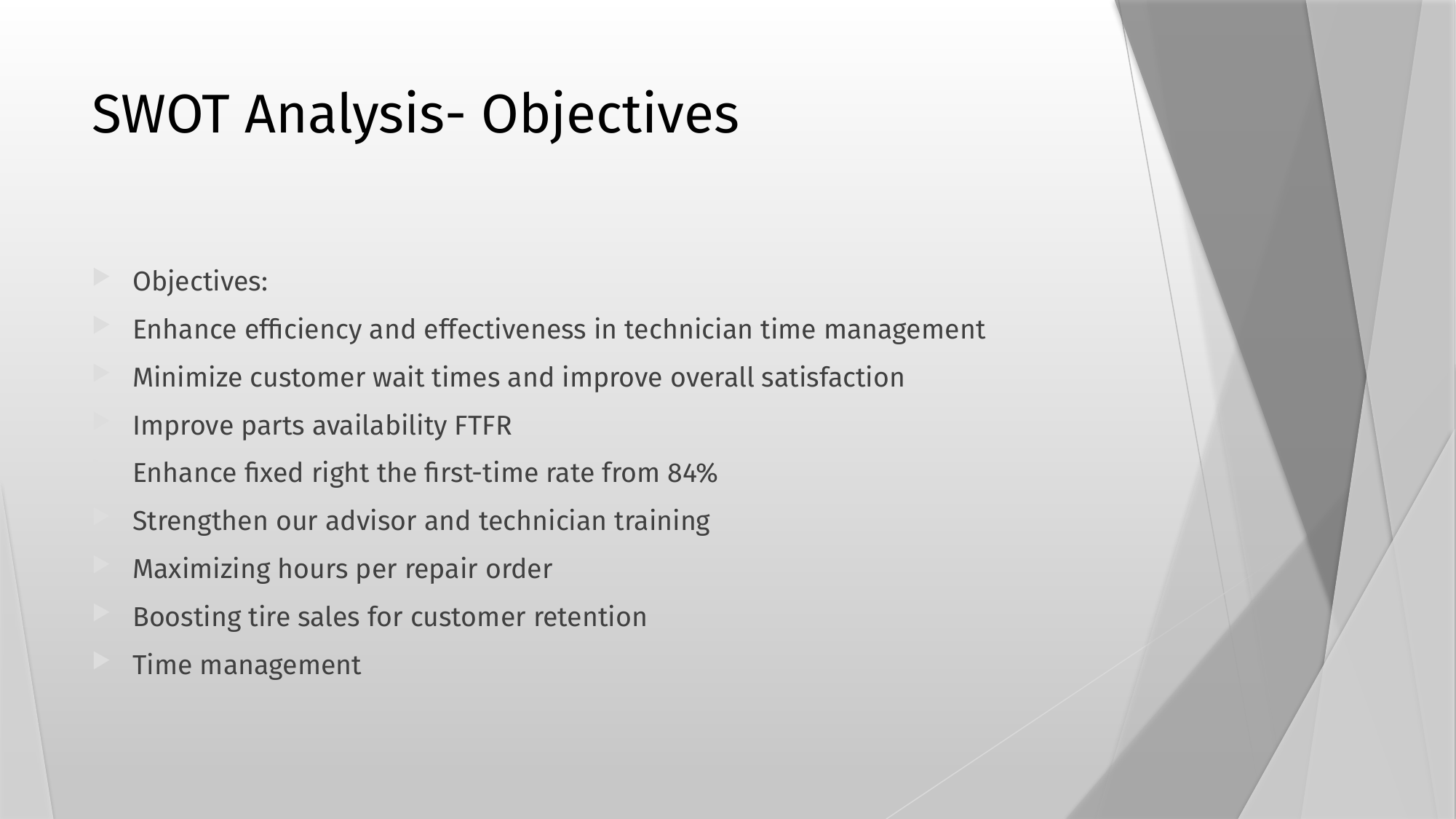

# SWOT Analysis- Objectives
Objectives:
Enhance efficiency and effectiveness in technician time management
Minimize customer wait times and improve overall satisfaction
Improve parts availability FTFR
Enhance fixed right the first-time rate from 84%
Strengthen our advisor and technician training
Maximizing hours per repair order
Boosting tire sales for customer retention
Time management